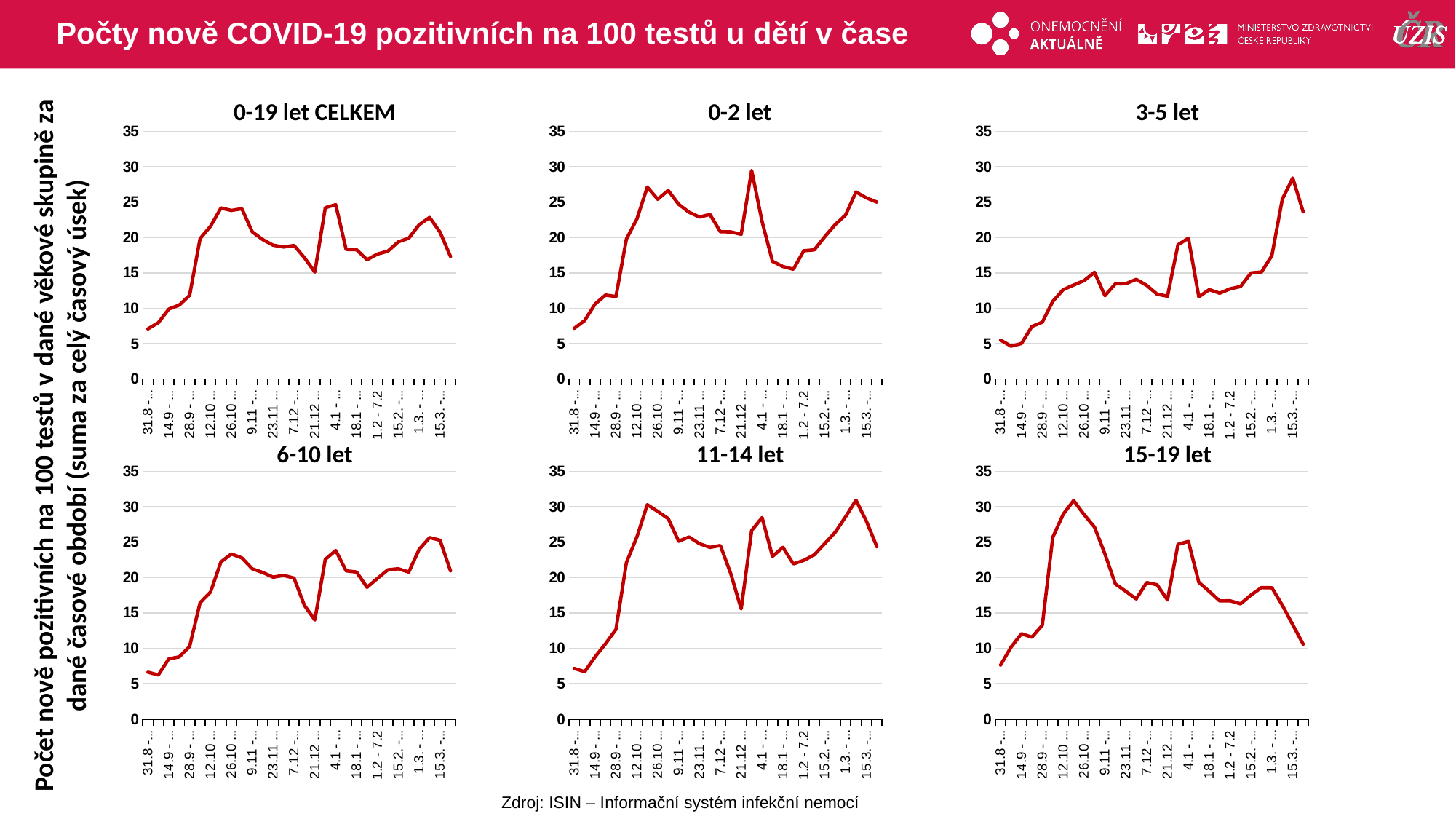

# Počty nově COVID-19 pozitivních na 100 testů u dětí v čase
0-19 let CELKEM
0-2 let
3-5 let

### Chart

| Category | pozitivita na 100 testů |
|---|---|
| 31.8 - 6.9 | 7.079383886255924 |
| 7.9 - 13.9 | 7.960304054054054 |
| 14.9 - 20.9 | 9.877132671250319 |
| 21.9 - 27.9 | 10.432074737251849 |
| 28.9 - 4.10 | 11.818142863264343 |
| 5.10 - 11.10 | 19.83169186664817 |
| 12.10 - 18.10 | 21.57497303128371 |
| 19.10 - 25.10 | 24.158513931888546 |
| 26.10 - 1.11 | 23.809406671258486 |
| 2.11 - 8.11 | 24.05828203535325 |
| 9.11 - 15.11 | 20.78963602714374 |
| 16.11 - 22.11 | 19.69925520882436 |
| 23.11 - 29.11 | 18.904575948733353 |
| 30.11 - 6.12 | 18.64910790144435 |
| 7.12 - 13.12 | 18.86871071912219 |
| 14.12 - 20.12 | 17.142050932348862 |
| 21.12 - 27.12 | 15.113046904068813 |
| 28.12 - 3.1 | 24.2005608294101 |
| 4.1 - 10.1 | 24.625055138950156 |
| 11.1 - 17.1 | 18.304221251819506 |
| 18.1 - 24.1 | 18.267806812210384 |
| 25.1 - 31.1 | 16.861499650877313 |
| 1.2 - 7.2 | 17.650606302095674 |
| 8.2. - 14.2. | 18.062045039805884 |
| 15.2. - 21.2. | 19.37872017675477 |
| 22.2. - 28.2. | 19.894688020080213 |
| 1.3. - 7.3. | 21.798123643920178 |
| 8.3. - 14.3. | 22.823434432395736 |
| 15.3. - 21.3. | 20.75064796312051 |
| 22.3 - 28.3 | 17.313054499366288 |

### Chart

| Category | <= 2 |
|---|---|
| 31.8 - 6.9 | 7.158836689038031 |
| 7.9 - 13.9 | 8.26086956521739 |
| 14.9 - 20.9 | 10.597519729425029 |
| 21.9 - 27.9 | 11.855670103092784 |
| 28.9 - 4.10 | 11.647727272727273 |
| 5.10 - 11.10 | 19.774718397997496 |
| 12.10 - 18.10 | 22.585794094173984 |
| 19.10 - 25.10 | 27.108686529584556 |
| 26.10 - 1.11 | 25.392491467576793 |
| 2.11 - 8.11 | 26.640513552068473 |
| 9.11 - 15.11 | 24.687199230028874 |
| 16.11 - 22.11 | 23.563218390804597 |
| 23.11 - 29.11 | 22.874913614374567 |
| 30.11 - 6.12 | 23.24503311258278 |
| 7.12 - 13.12 | 20.80501829587036 |
| 14.12 - 20.12 | 20.781312927909788 |
| 21.12 - 27.12 | 20.439560439560438 |
| 28.12 - 3.1 | 29.463941380640186 |
| 4.1 - 10.1 | 22.239948947032545 |
| 11.1 - 17.1 | 16.62507797878977 |
| 18.1 - 24.1 | 15.895652173913044 |
| 25.1 - 31.1 | 15.506222670702993 |
| 1.2 - 7.2 | 18.121252498334442 |
| 8.2. - 14.2. | 18.24434981984933 |
| 15.2. - 21.2. | 20.096783376031883 |
| 22.2. - 28.2. | 21.809480401093893 |
| 1.3. - 7.3. | 23.163721524377262 |
| 8.3. - 14.3. | 26.417525773195877 |
| 15.3. - 21.3. | 25.57603686635945 |
| 22.3 - 28.3 | 24.99177902005919 |

### Chart

| Category | 3 - 5 |
|---|---|
| 31.8 - 6.9 | 5.500705218617772 |
| 7.9 - 13.9 | 4.634581105169341 |
| 14.9 - 20.9 | 5.012126111560226 |
| 21.9 - 27.9 | 7.424305267523849 |
| 28.9 - 4.10 | 8.02063789868668 |
| 5.10 - 11.10 | 10.958421423537702 |
| 12.10 - 18.10 | 12.612789329148686 |
| 19.10 - 25.10 | 13.272487354299539 |
| 26.10 - 1.11 | 13.88888888888889 |
| 2.11 - 8.11 | 15.074850299401197 |
| 9.11 - 15.11 | 11.7627512875893 |
| 16.11 - 22.11 | 13.440300062513023 |
| 23.11 - 29.11 | 13.464912280701755 |
| 30.11 - 6.12 | 14.068884997081144 |
| 7.12 - 13.12 | 13.229625550660794 |
| 14.12 - 20.12 | 11.983335160618353 |
| 21.12 - 27.12 | 11.693385423683146 |
| 28.12 - 3.1 | 18.960558751027115 |
| 4.1 - 10.1 | 19.89862655330281 |
| 11.1 - 17.1 | 11.613127883694611 |
| 18.1 - 24.1 | 12.619449128724002 |
| 25.1 - 31.1 | 12.11605623712725 |
| 1.2 - 7.2 | 12.736842105263158 |
| 8.2. - 14.2. | 13.060620995564317 |
| 15.2. - 21.2. | 14.982578397212544 |
| 22.2. - 28.2. | 15.109425153195215 |
| 1.3. - 7.3. | 17.426647054269566 |
| 8.3. - 14.3. | 25.397760754272245 |
| 15.3. - 21.3. | 28.38427947598253 |
| 22.3 - 28.3 | 23.609958506224068 |
Počet nově pozitivních na 100 testů v dané věkové skupině za dané časové období (suma za celý časový úsek)
6-10 let
11-14 let
15-19 let

### Chart

| Category | 6 - 10 |
|---|---|
| 31.8 - 6.9 | 6.618705035971223 |
| 7.9 - 13.9 | 6.240713224368499 |
| 14.9 - 20.9 | 8.511278195488721 |
| 21.9 - 27.9 | 8.790157211209843 |
| 28.9 - 4.10 | 10.266974291364535 |
| 5.10 - 11.10 | 16.44503546099291 |
| 12.10 - 18.10 | 17.95968234575443 |
| 19.10 - 25.10 | 22.21036720903352 |
| 26.10 - 1.11 | 23.33264505471815 |
| 2.11 - 8.11 | 22.781280310378275 |
| 9.11 - 15.11 | 21.23242889833279 |
| 16.11 - 22.11 | 20.7203297895422 |
| 23.11 - 29.11 | 20.053835800807537 |
| 30.11 - 6.12 | 20.308211948490605 |
| 7.12 - 13.12 | 19.925190620054668 |
| 14.12 - 20.12 | 16.076723498888065 |
| 21.12 - 27.12 | 14.005579912315664 |
| 28.12 - 3.1 | 22.580962693178463 |
| 4.1 - 10.1 | 23.823146944083224 |
| 11.1 - 17.1 | 20.945051307514067 |
| 18.1 - 24.1 | 20.779562812746907 |
| 25.1 - 31.1 | 18.618073878627968 |
| 1.2 - 7.2 | 19.869681268645 |
| 8.2. - 14.2. | 21.09283196239718 |
| 15.2. - 21.2. | 21.242159498207887 |
| 22.2. - 28.2. | 20.771582067432384 |
| 1.3. - 7.3. | 23.987799772740864 |
| 8.3. - 14.3. | 25.638457686529794 |
| 15.3. - 21.3. | 25.275847977114836 |
| 22.3 - 28.3 | 20.948157533523386 |

### Chart

| Category | 11 - 14 |
|---|---|
| 31.8 - 6.9 | 7.153965785381026 |
| 7.9 - 13.9 | 6.6954153427144805 |
| 14.9 - 20.9 | 8.795434809576976 |
| 21.9 - 27.9 | 10.652123462520306 |
| 28.9 - 4.10 | 12.672683735494566 |
| 5.10 - 11.10 | 22.117935115282595 |
| 12.10 - 18.10 | 25.717128171115903 |
| 19.10 - 25.10 | 30.291790306627103 |
| 26.10 - 1.11 | 29.34386391251519 |
| 2.11 - 8.11 | 28.32759989415189 |
| 9.11 - 15.11 | 25.13548869370211 |
| 16.11 - 22.11 | 25.729166666666668 |
| 23.11 - 29.11 | 24.786063569682153 |
| 30.11 - 6.12 | 24.260011607661056 |
| 7.12 - 13.12 | 24.530315969257046 |
| 14.12 - 20.12 | 20.54914744232698 |
| 21.12 - 27.12 | 15.560882070949186 |
| 28.12 - 3.1 | 26.641304347826086 |
| 4.1 - 10.1 | 28.475962497506483 |
| 11.1 - 17.1 | 22.993865030674847 |
| 18.1 - 24.1 | 24.267412752171992 |
| 25.1 - 31.1 | 21.929112554112553 |
| 1.2 - 7.2 | 22.426896818240373 |
| 8.2. - 14.2. | 23.203537648937477 |
| 15.2. - 21.2. | 24.787521247875212 |
| 22.2. - 28.2. | 26.392913320639124 |
| 1.3. - 7.3. | 28.578951988062844 |
| 8.3. - 14.3. | 30.93625498007968 |
| 15.3. - 21.3. | 27.94686748248091 |
| 22.3 - 28.3 | 24.36099333737129 |

### Chart

| Category | 15 - 19 |
|---|---|
| 31.8 - 6.9 | 7.636986301369863 |
| 7.9 - 13.9 | 10.163652024117141 |
| 14.9 - 20.9 | 12.065347721822542 |
| 21.9 - 27.9 | 11.57105834559081 |
| 28.9 - 4.10 | 13.26077298978232 |
| 5.10 - 11.10 | 25.676317038443283 |
| 12.10 - 18.10 | 28.94101876675603 |
| 19.10 - 25.10 | 30.87943114085538 |
| 26.10 - 1.11 | 28.90547263681592 |
| 2.11 - 8.11 | 27.123666534966418 |
| 9.11 - 15.11 | 23.32624202227506 |
| 16.11 - 22.11 | 19.09375 |
| 23.11 - 29.11 | 18.05355138688472 |
| 30.11 - 6.12 | 16.981429021089077 |
| 7.12 - 13.12 | 19.293852510329284 |
| 14.12 - 20.12 | 18.97984368572604 |
| 21.12 - 27.12 | 16.84081130915796 |
| 28.12 - 3.1 | 24.68674798771886 |
| 4.1 - 10.1 | 25.10840388189139 |
| 11.1 - 17.1 | 19.331580286707947 |
| 18.1 - 24.1 | 18.04637395165269 |
| 25.1 - 31.1 | 16.69926422650647 |
| 1.2 - 7.2 | 16.71872288738504 |
| 8.2. - 14.2. | 16.292788946673912 |
| 15.2. - 21.2. | 17.534174553101998 |
| 22.2. - 28.2. | 18.578842756183747 |
| 1.3. - 7.3. | 18.561720255604016 |
| 8.3. - 14.3. | 16.101966897437073 |
| 15.3. - 21.3. | 13.330982190089932 |
| 22.3 - 28.3 | 10.587045464993334 |
Zdroj: ISIN – Informační systém infekční nemocí